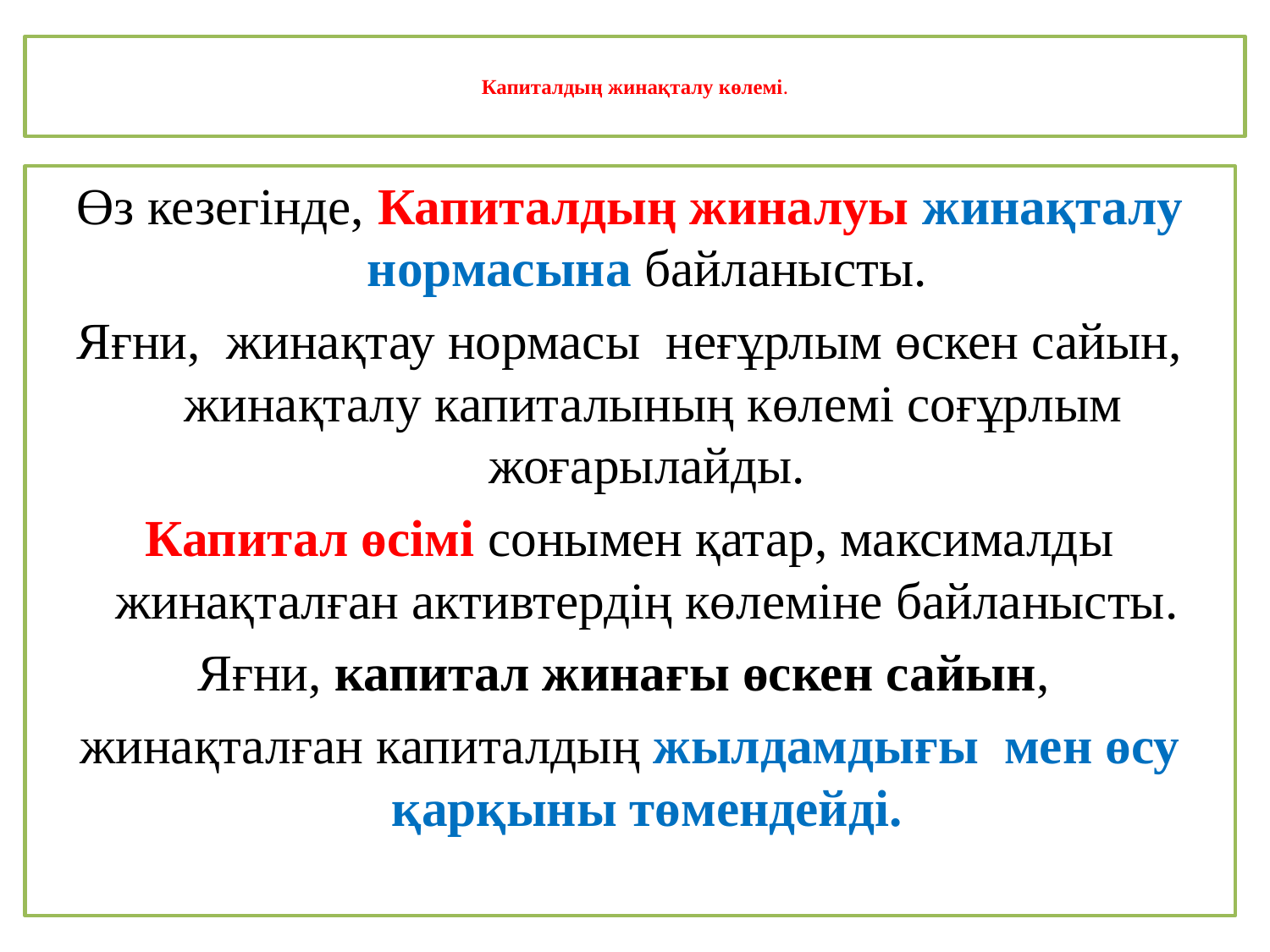

# Капиталдың жинақталу көлемі.
Өз кезегінде, Капиталдың жиналуы жинақталу нормасына байланысты.
Яғни,  жинақтау нормасы  неғұрлым өскен сайын, жинақталу капиталының көлемі соғұрлым жоғарылайды.
Капитал өсімі сонымен қатар, максималды жинақталған активтердің көлеміне байланысты.
Яғни, капитал жинағы өскен сайын,
жинақталған капиталдың жылдамдығы  мен өсу қарқыны төмендейді.